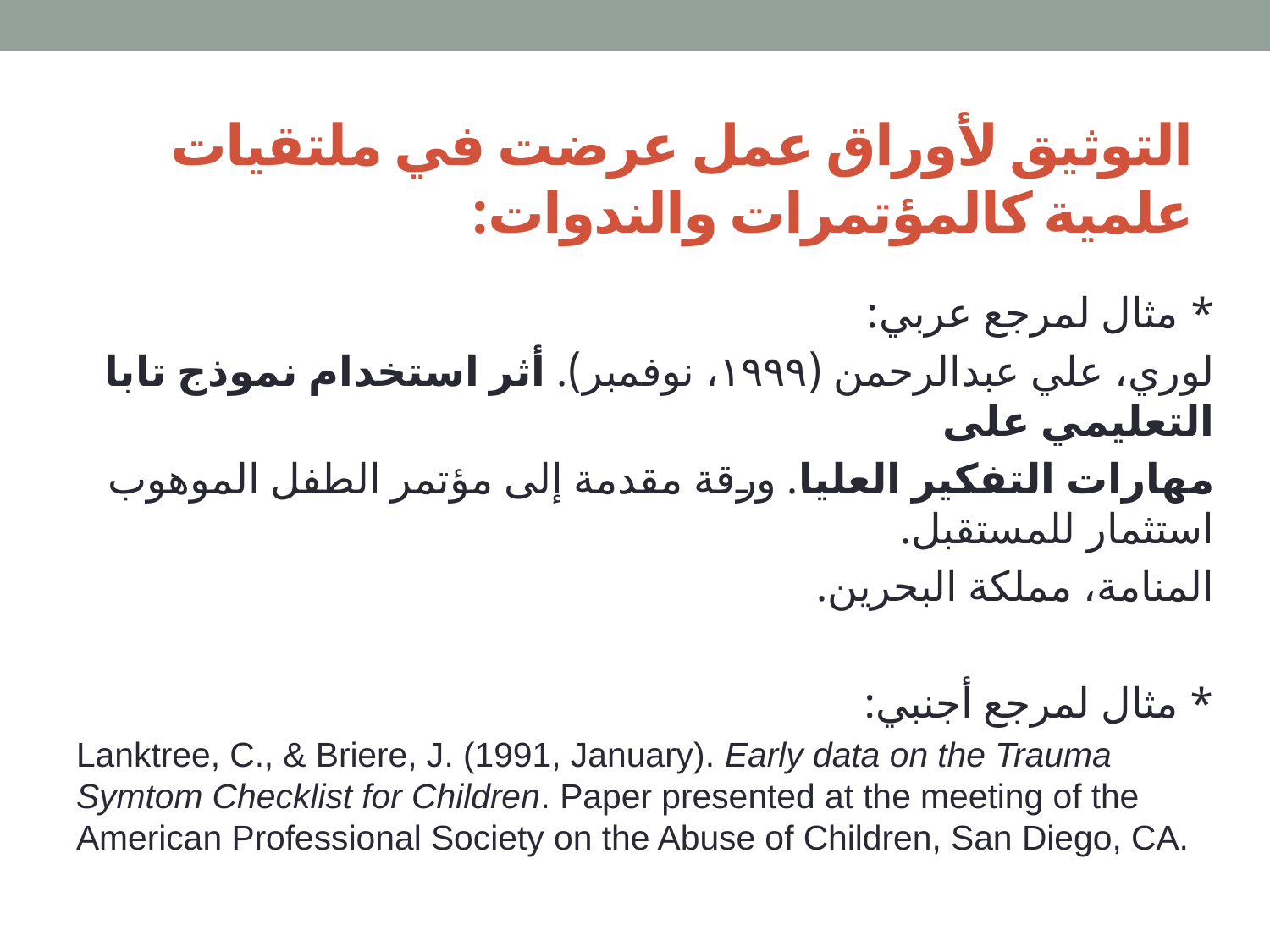

# التوثيق لأوراق عمل عرضت في ملتقيات علمية كالمؤتمرات والندوات:

* مثال لمرجع عربي:
لوري، علي عبدالرحمن (١٩٩٩، نوفمبر). أثر استخدام نموذج تابا التعليمي على
مهارات التفكير العليا. ورقة مقدمة إلى مؤتمر الطفل الموهوب استثمار للمستقبل.
المنامة، مملكة البحرين.

* مثال لمرجع أجنبي:
Lanktree, C., & Briere, J. (1991, January). Early data on the Trauma Symtom Checklist for Children. Paper presented at the meeting of the American Professional Society on the Abuse of Children, San Diego, CA.